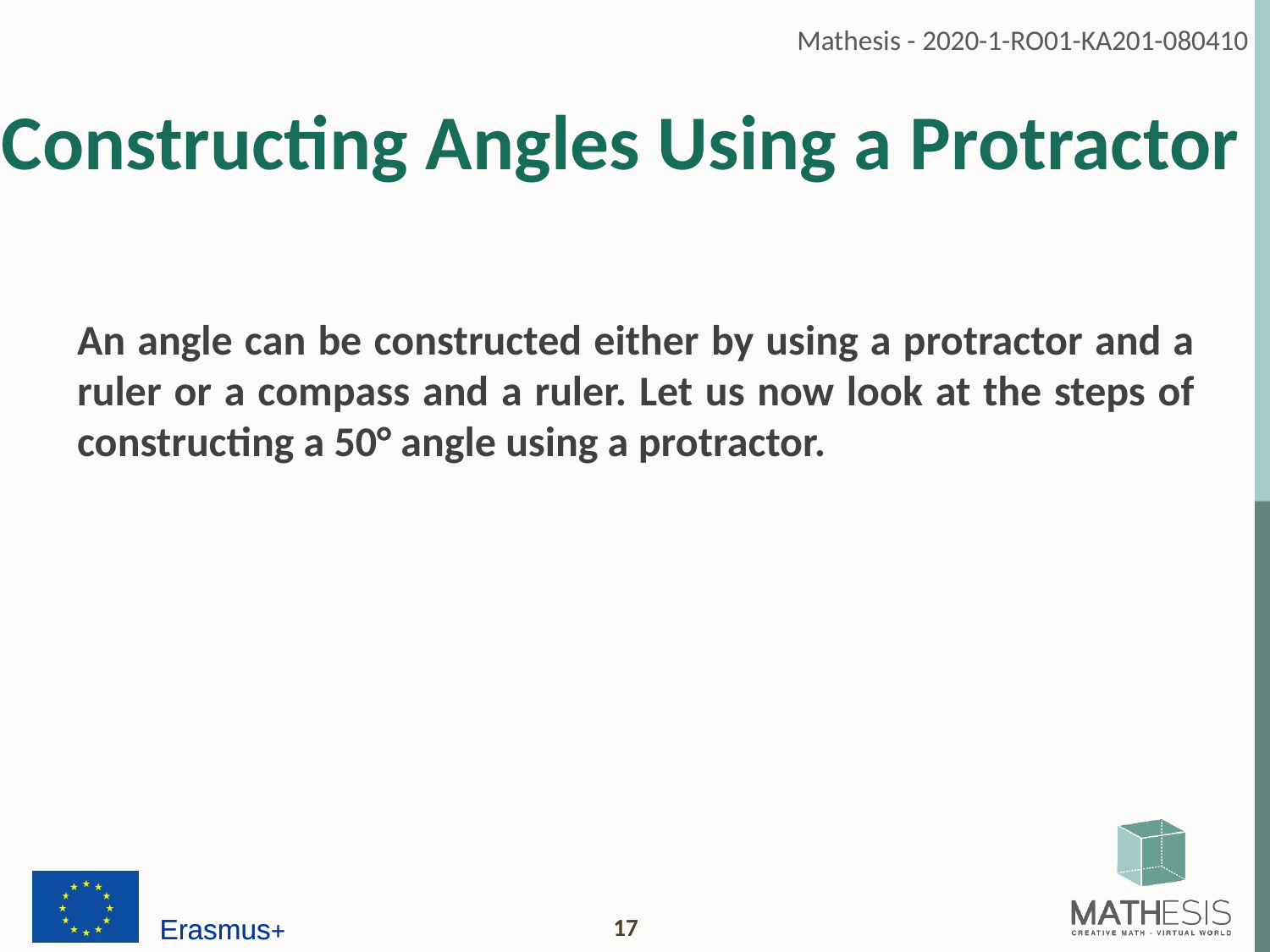

# Constructing Angles Using a Protractor
An angle can be constructed either by using a protractor and a ruler or a compass and a ruler. Let us now look at the steps of constructing a 50° angle using a protractor.